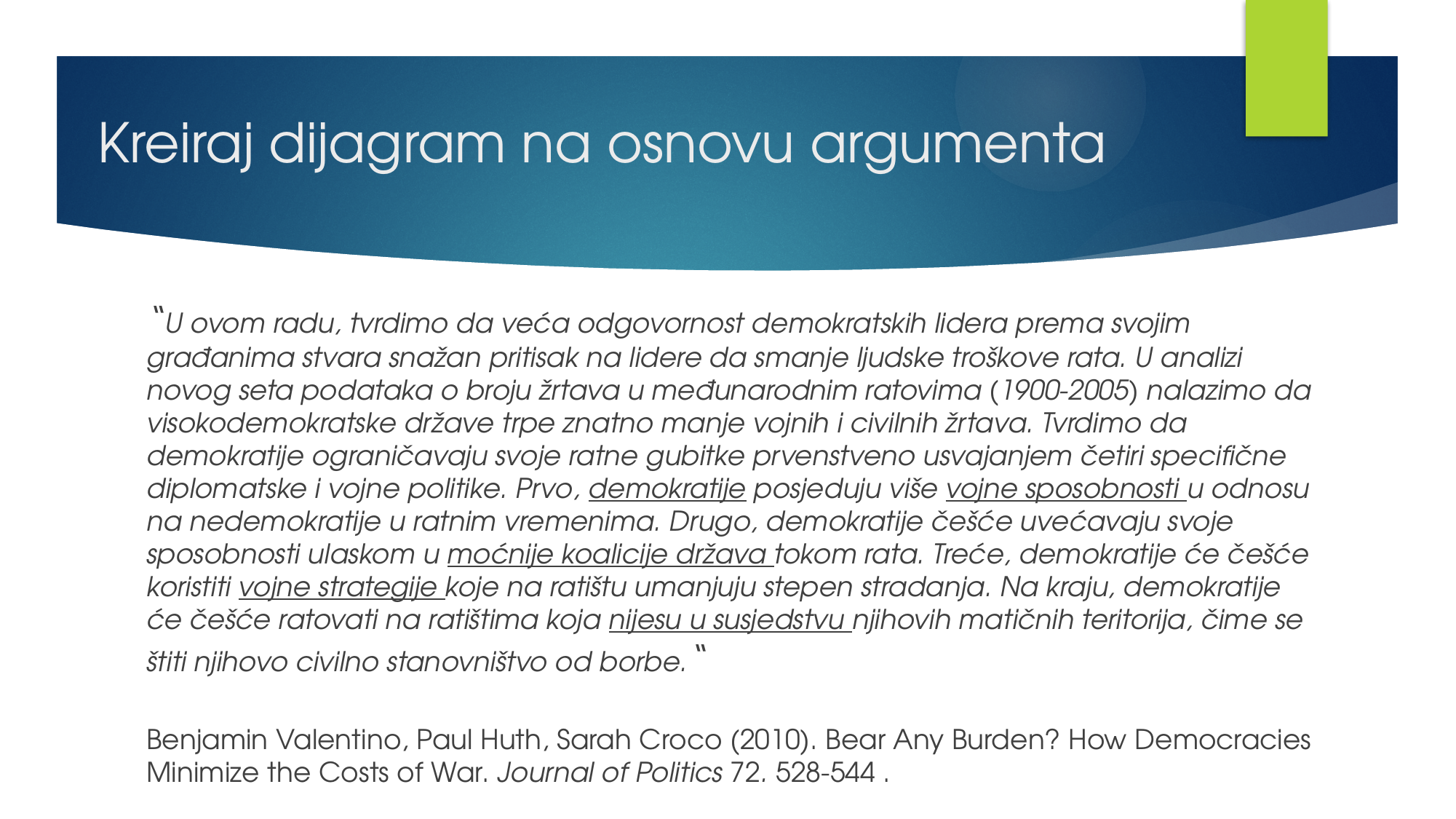

# Kreiraj dijagram na osnovu argumenta
“U ovom radu, tvrdimo da veća odgovornost demokratskih lidera prema svojim građanima stvara snažan pritisak na lidere da smanje ljudske troškove rata. U analizi novog seta podataka o broju žrtava u međunarodnim ratovima (1900-2005) nalazimo da visokodemokratske države trpe znatno manje vojnih i civilnih žrtava. Tvrdimo da demokratije ograničavaju svoje ratne gubitke prvenstveno usvajanjem četiri specifične diplomatske i vojne politike. Prvo, demokratije posjeduju više vojne sposobnosti u odnosu na nedemokratije u ratnim vremenima. Drugo, demokratije češće uvećavaju svoje sposobnosti ulaskom u moćnije koalicije država tokom rata. Treće, demokratije će češće koristiti vojne strategije koje na ratištu umanjuju stepen stradanja. Na kraju, demokratije će češće ratovati na ratištima koja nijesu u susjedstvu njihovih matičnih teritorija, čime se štiti njihovo civilno stanovništvo od borbe.“

Benjamin Valentino, Paul Huth, Sarah Croco (2010). Bear Any Burden? How Democracies Minimize the Costs of War. Journal of Politics 72. 528-544 .